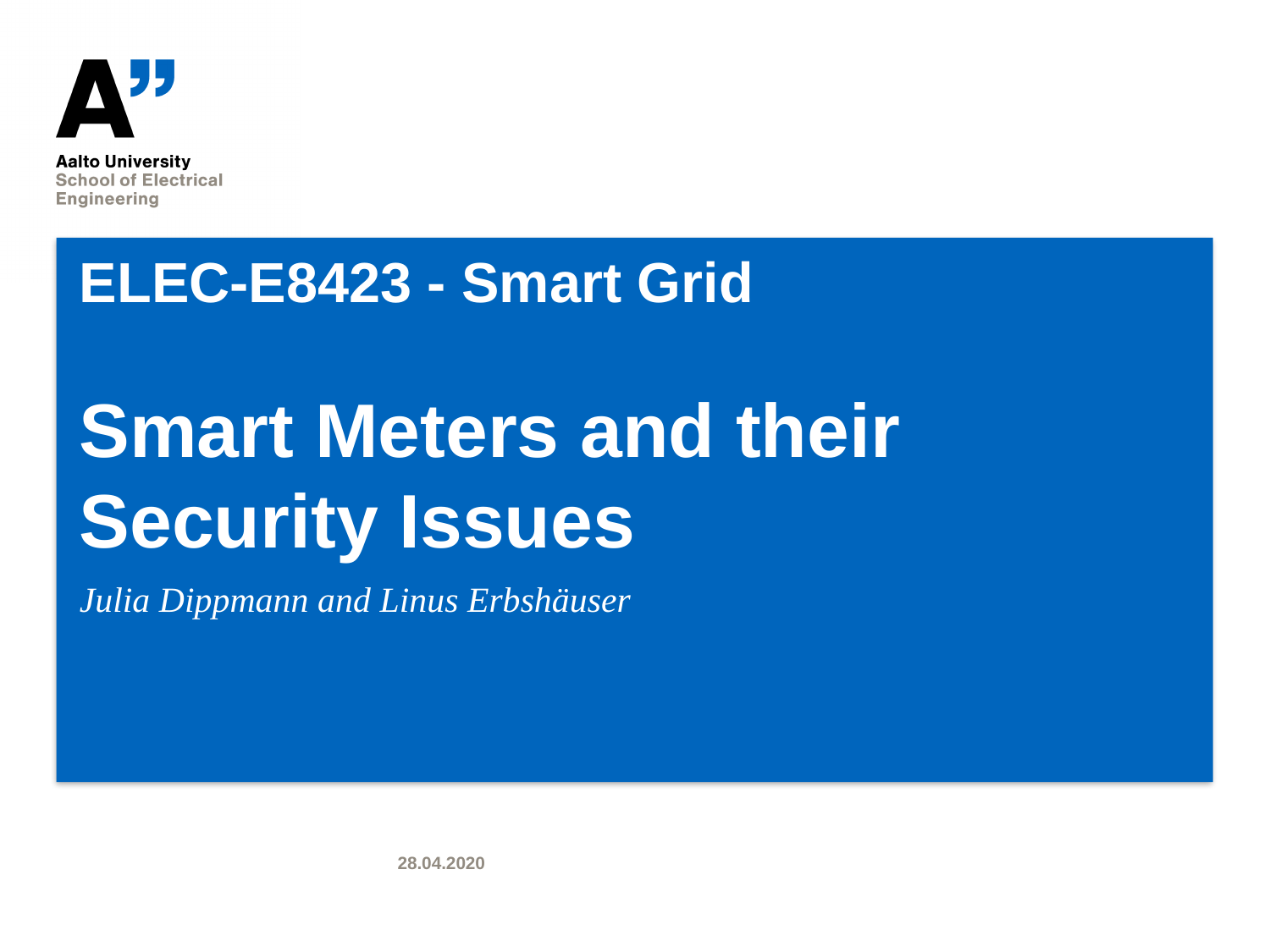

# ELEC-E8423 - Smart Grid Smart Meters and their Security Issues
Julia Dippmann and Linus Erbshäuser

28.04.2020